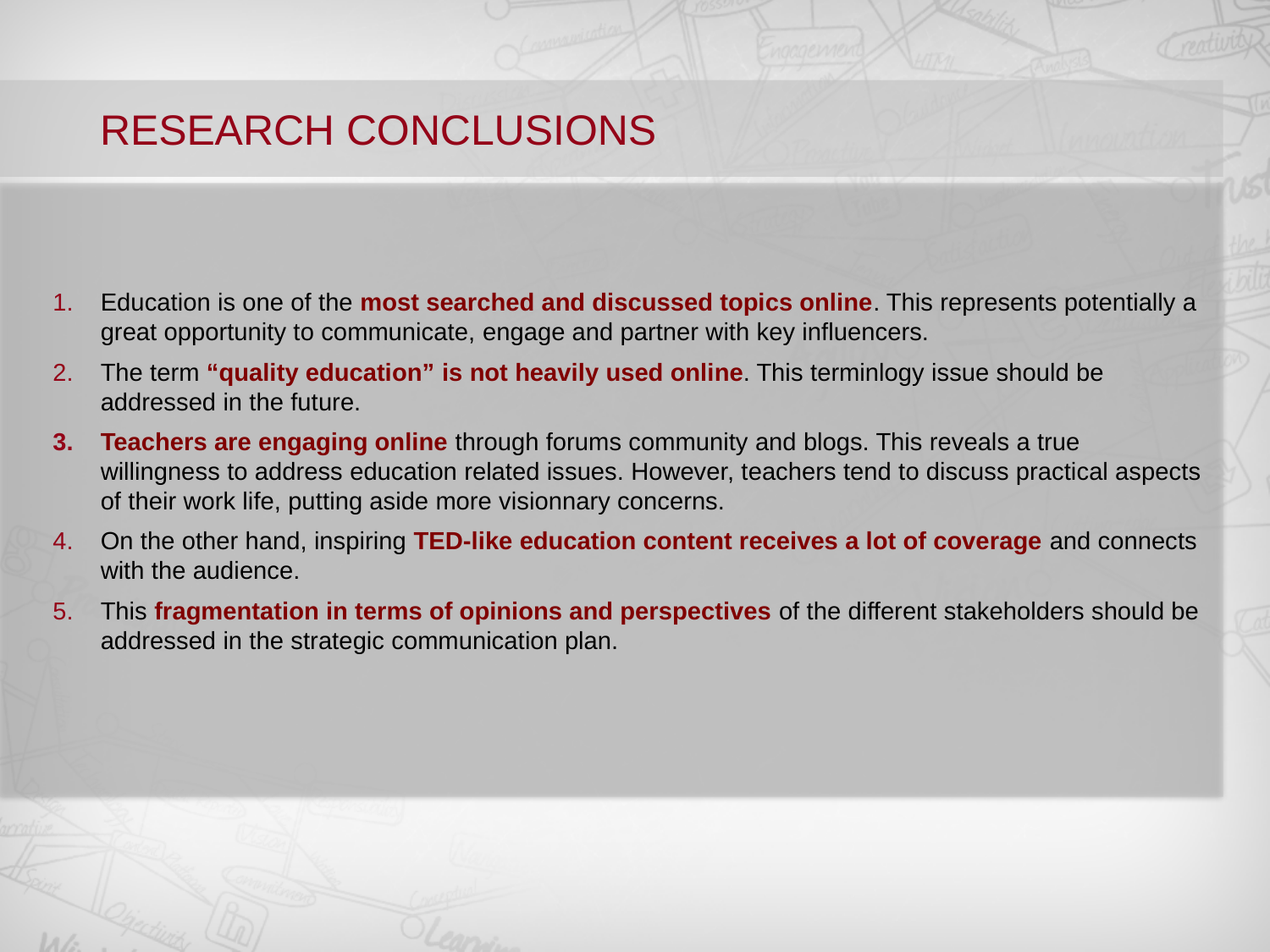

# RESEARCH CONCLUSIONS

Education is one of the most searched and discussed topics online. This represents potentially a great opportunity to communicate, engage and partner with key influencers.
The term “quality education” is not heavily used online. This terminlogy issue should be addressed in the future.
Teachers are engaging online through forums community and blogs. This reveals a true willingness to address education related issues. However, teachers tend to discuss practical aspects of their work life, putting aside more visionnary concerns.
On the other hand, inspiring TED-like education content receives a lot of coverage and connects with the audience.
This fragmentation in terms of opinions and perspectives of the different stakeholders should be addressed in the strategic communication plan.